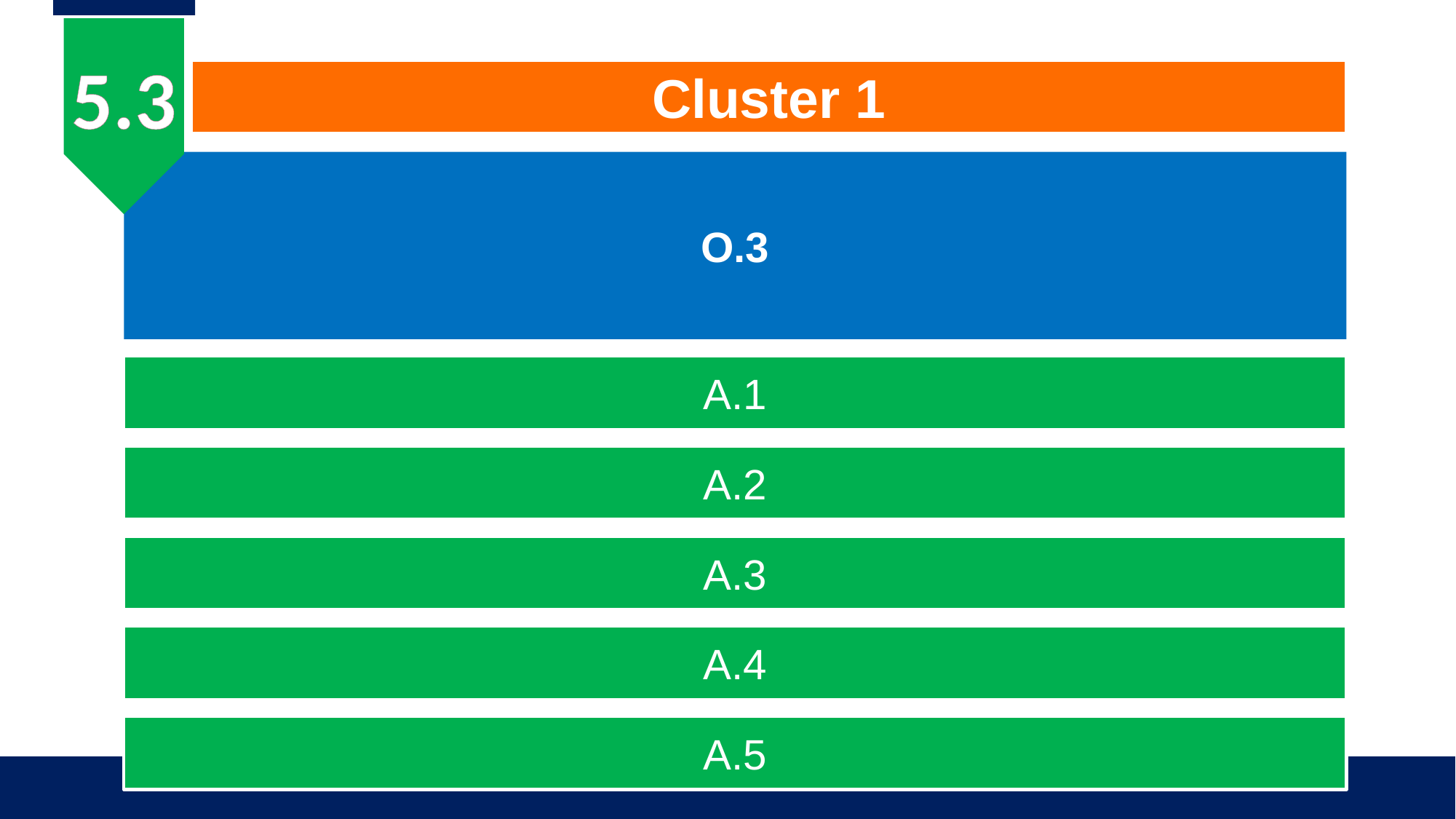

5.3

Cluster 1
O.3
A.1
A.2
A.3
A.4
A.5